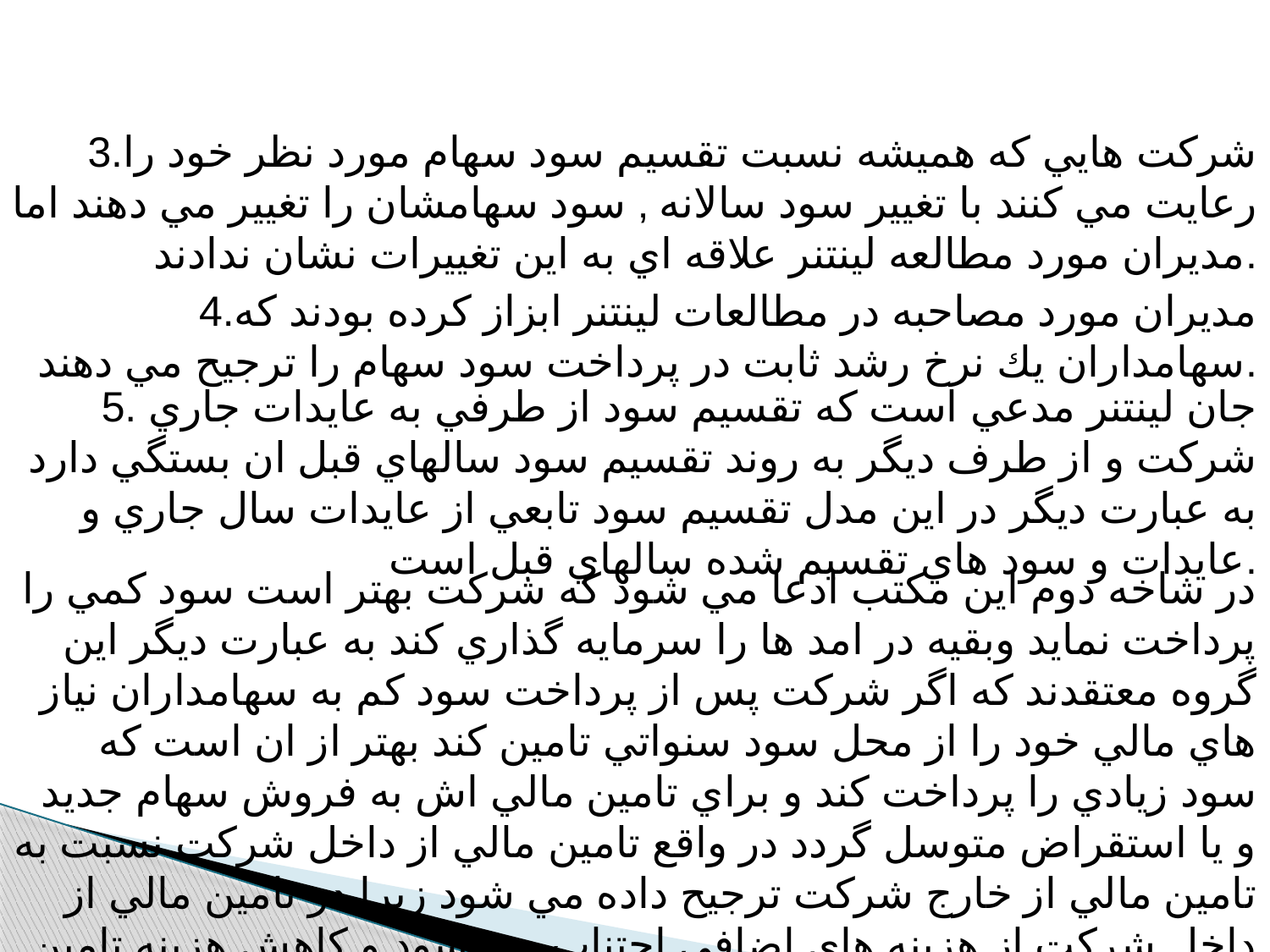

3.شركت هايي كه هميشه نسبت تقسيم سود سهام مورد نظر خود را رعايت مي كنند با تغيير سود سالانه ‚ سود سهامشان را تغيير مي دهند اما مديران مورد مطالعه لينتنر علاقه اي به اين تغييرات نشان ندادند.

4.مديران مورد مصاحبه در مطالعات لينتنر ابزاز كرده بودند كه سهامداران يك نرخ رشد ثابت در پرداخت سود سهام را ترجيح مي دهند.
5. جان لينتنر مدعي است كه تقسيم سود از طرفي به عايدات جاري شركت و از طرف ديگر به روند تقسيم سود سالهاي قبل ان بستگي دارد به عبارت ديگر در اين مدل تقسيم سود تابعي از عايدات سال جاري و عايدات و سود هاي تقسيم شده سالهاي قبل است.
در شاخه دوم اين مكتب ادعا مي شود كه شركت بهتر است سود كمي را پرداخت نمايد وبقيه در امد ها را سرمايه گذاري كند به عبارت ديگر اين گروه معتقدند كه اگر شركت پس از پرداخت سود كم به سهامداران نياز هاي مالي خود را از محل سود سنواتي تامين كند بهتر از ان است كه سود زيادي را پرداخت كند و براي تامين مالي اش به فروش سهام جديد و يا استقراض متوسل گردد در واقع تامين مالي از داخل شركت نسبت به تامين مالي از خارج شركت ترجيح داده مي شود زيرا در تامين مالي از داخل شركت از هزينه هاي اضافي اجتناب مي شود و كاهش هزينه تامين سرمايه در ارزيابي بازدهي سرمايه گذاري موثر و